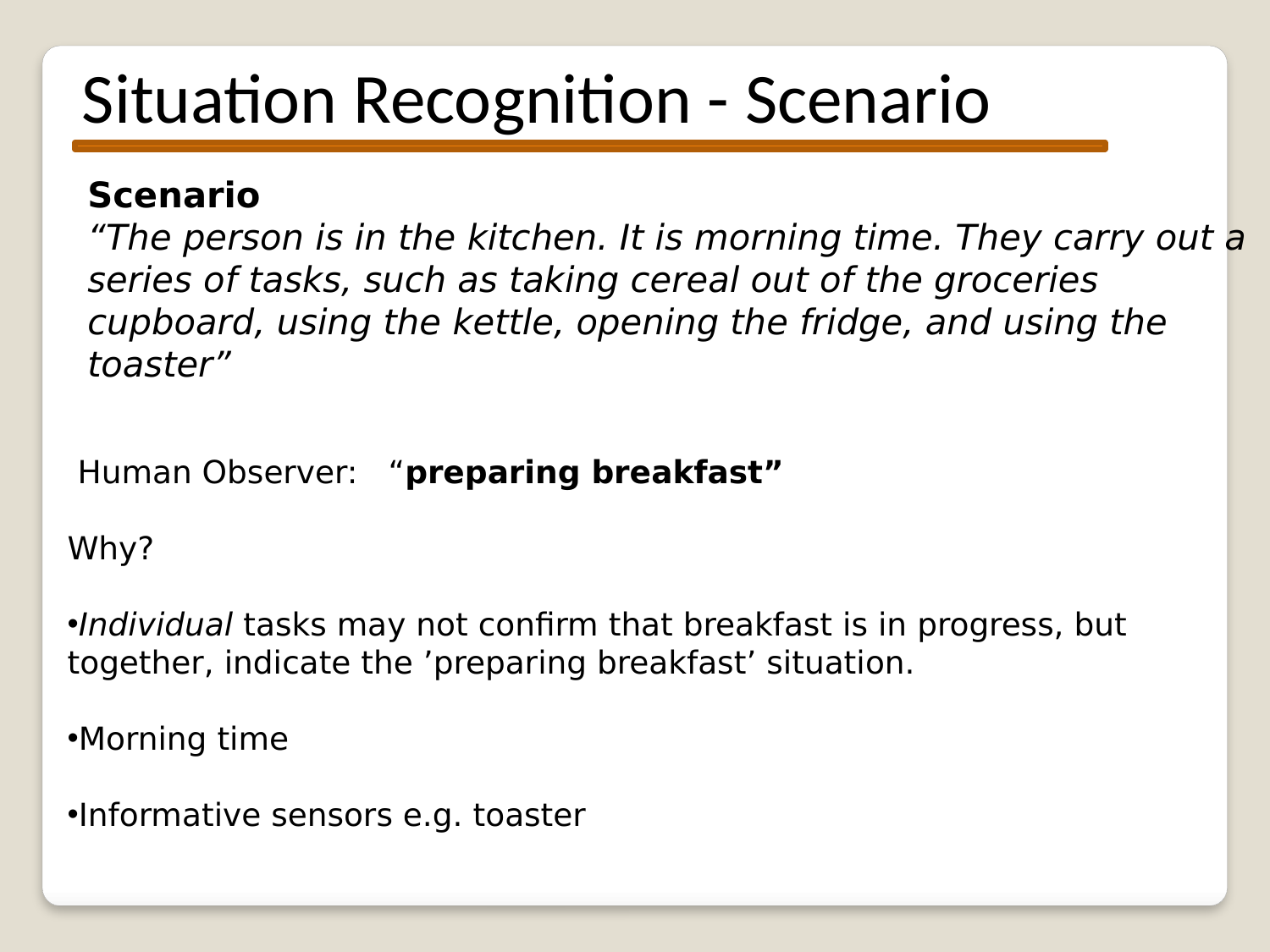

Situation Recognition - Scenario

Scenario
“The person is in the kitchen. It is morning time. They carry out a series of tasks, such as taking cereal out of the groceries cupboard, using the kettle, opening the fridge, and using the toaster”
 Human Observer:   “preparing breakfast”

Why?

Individual tasks may not confirm that breakfast is in progress, but  together, indicate the ’preparing breakfast’ situation.
Morning time
Informative sensors e.g. toaster